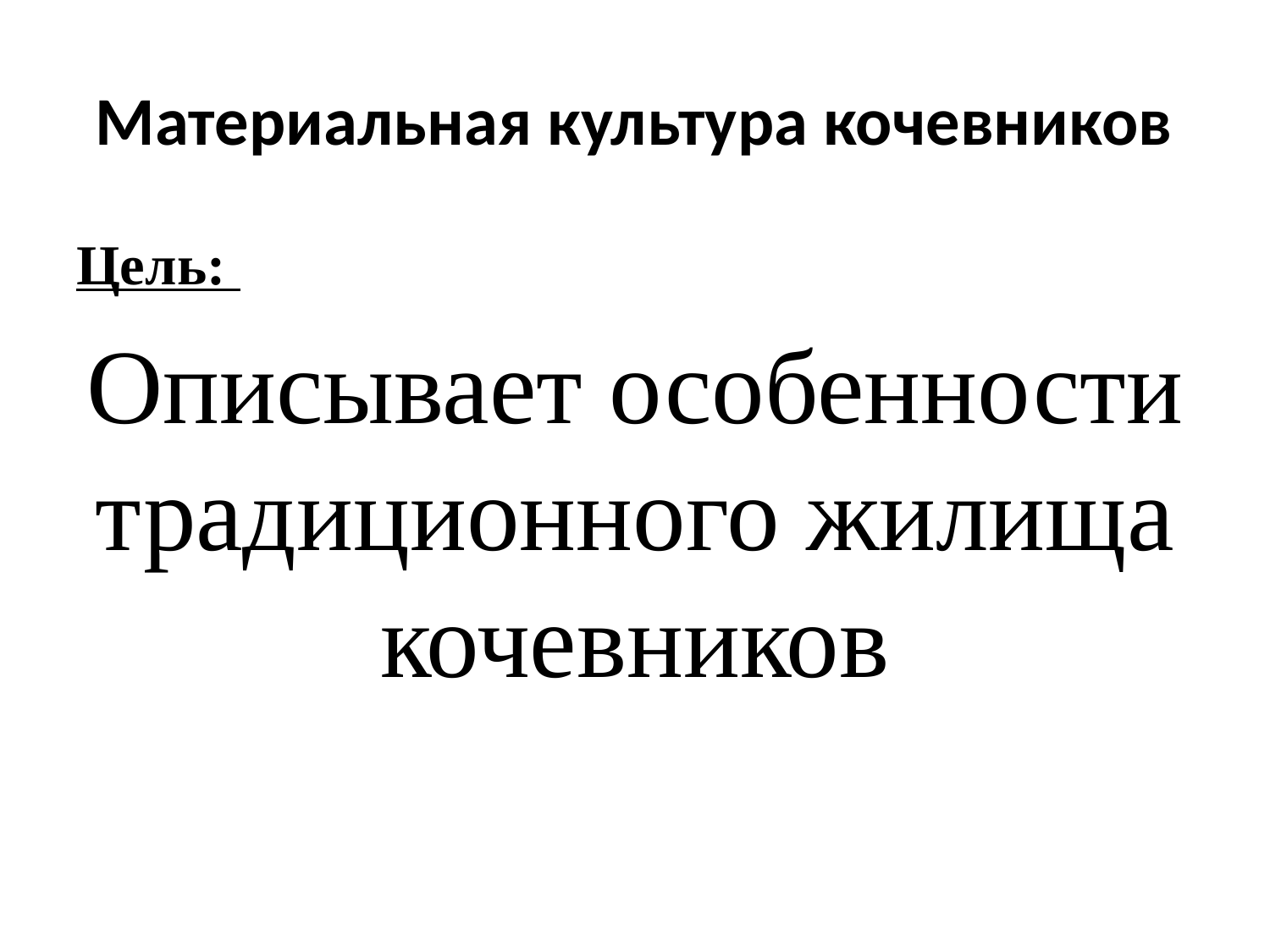

# Материальная культура кочевников
Цель:
Описывает особенности традиционного жилища кочевников